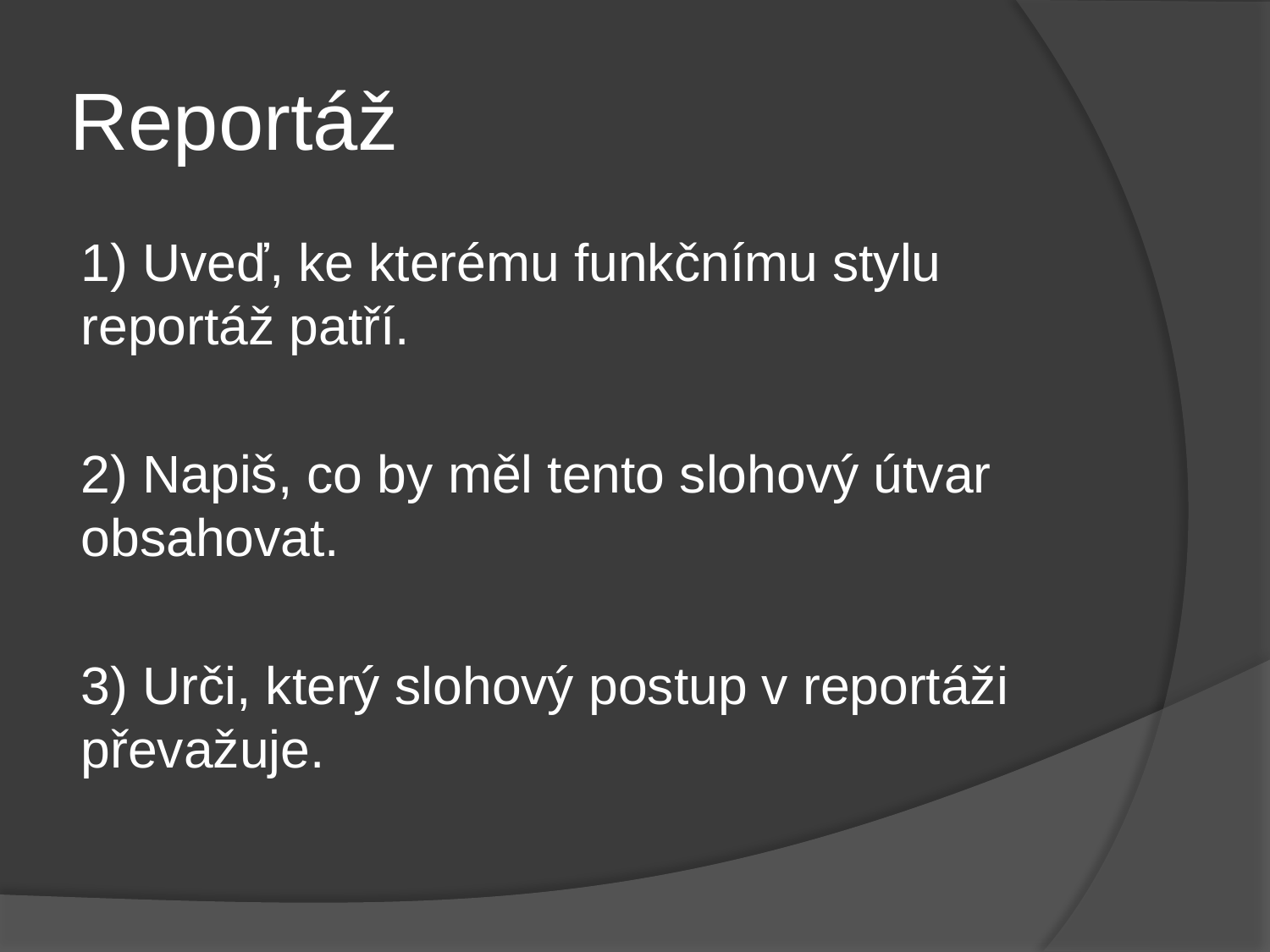

# Reportáž
1) Uveď, ke kterému funkčnímu stylu reportáž patří.

2) Napiš, co by měl tento slohový útvar obsahovat.

3) Urči, který slohový postup v reportáži převažuje.